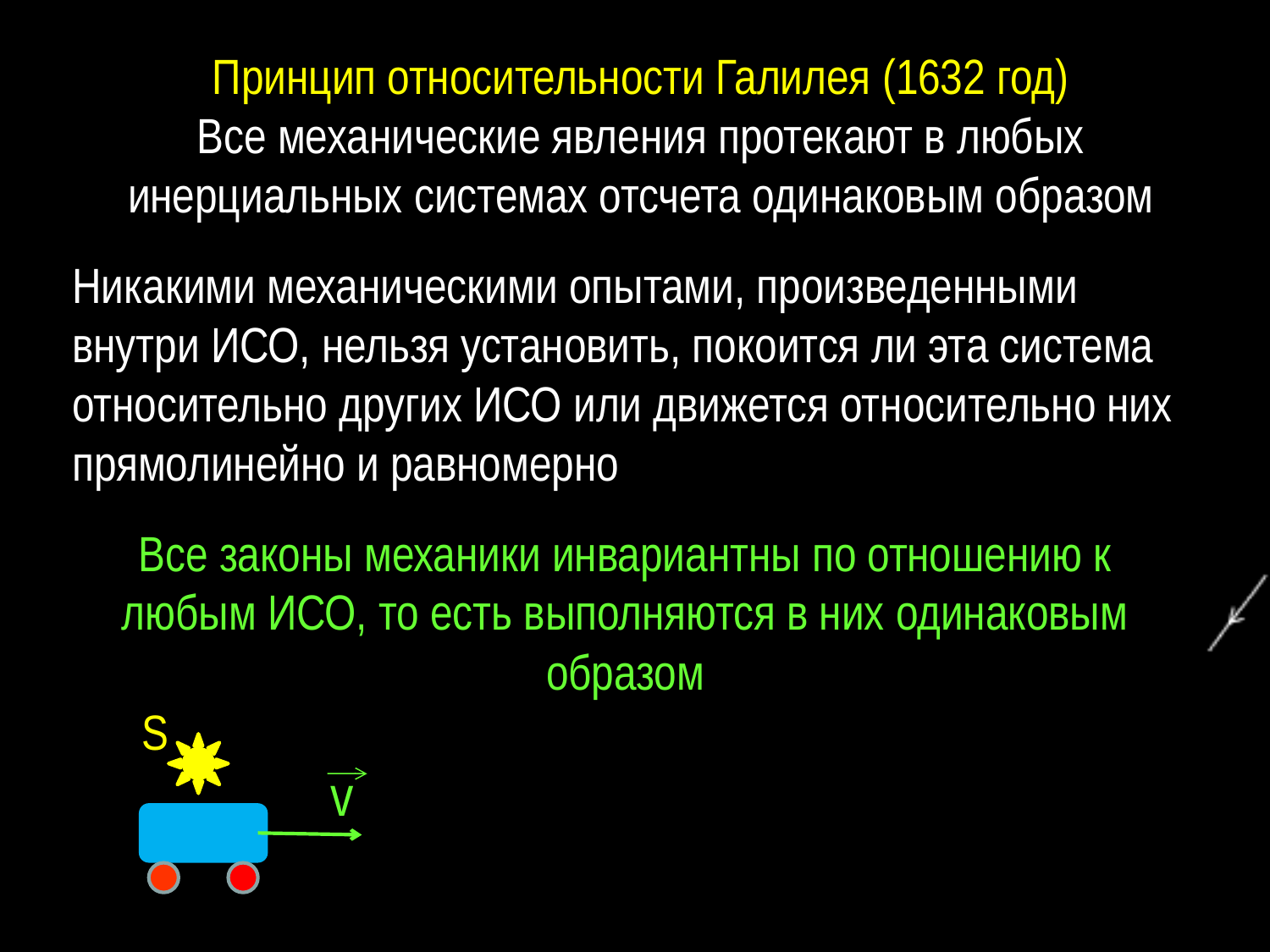

# Принцип относительности Галилея (1632 год) Все механические явления протекают в любых инерциальных системах отсчета одинаковым образом
Никакими механическими опытами, произведенными внутри ИСО, нельзя установить, покоится ли эта система относительно других ИСО или движется относительно них прямолинейно и равномерно
Все законы механики инвариантны по отношению к любым ИСО, то есть выполняются в них одинаковым образом
S

v